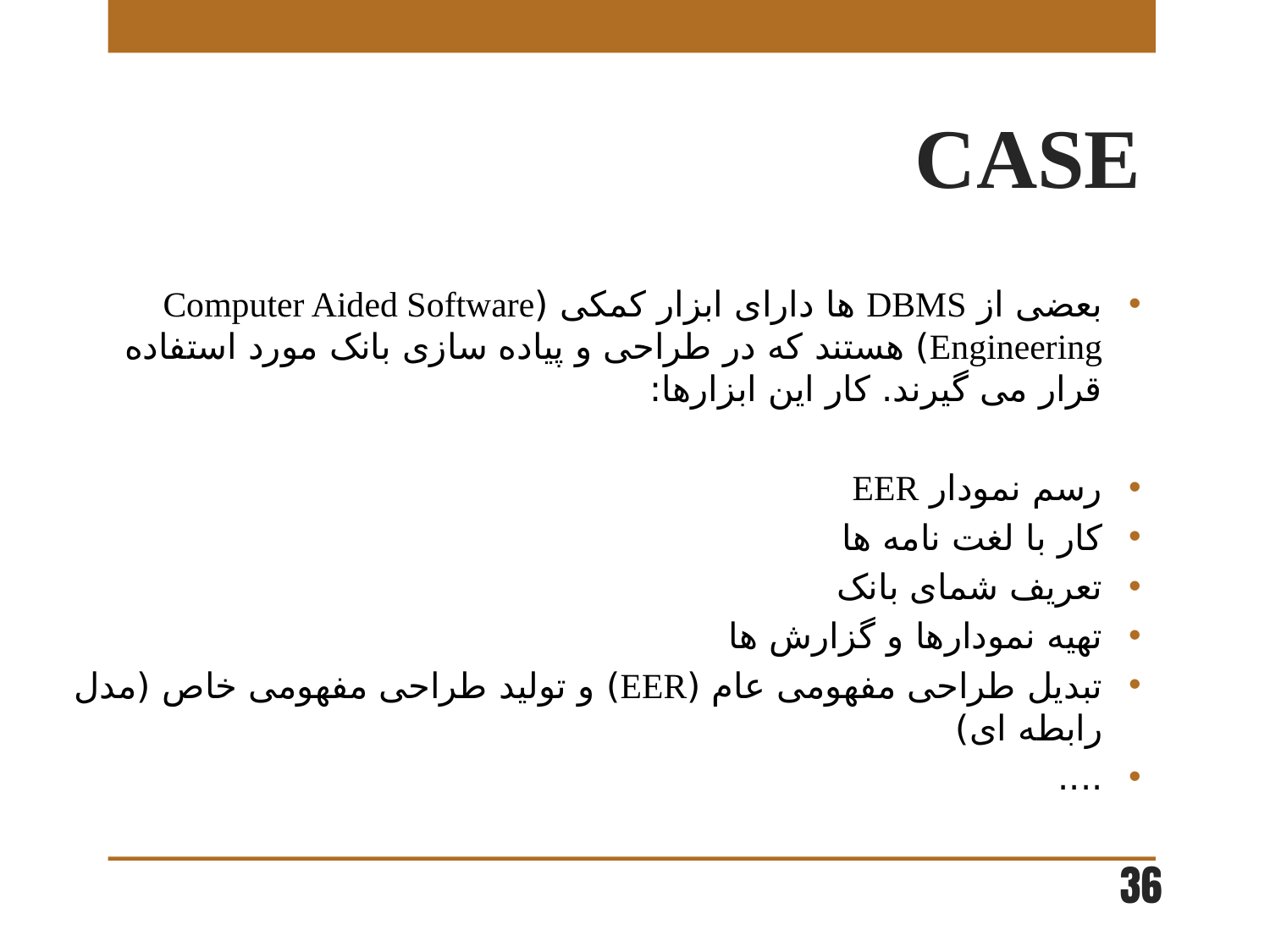

# CASE
بعضی از DBMS ها دارای ابزار کمکی (Computer Aided Software Engineering) هستند که در طراحی و پیاده سازی بانک مورد استفاده قرار می گیرند. کار این ابزارها:

رسم نمودار EER
کار با لغت نامه ها
تعریف شمای بانک
تهیه نمودارها و گزارش ها
تبدیل طراحی مفهومی عام (EER) و تولید طراحی مفهومی خاص (مدل رابطه ای)
....
36